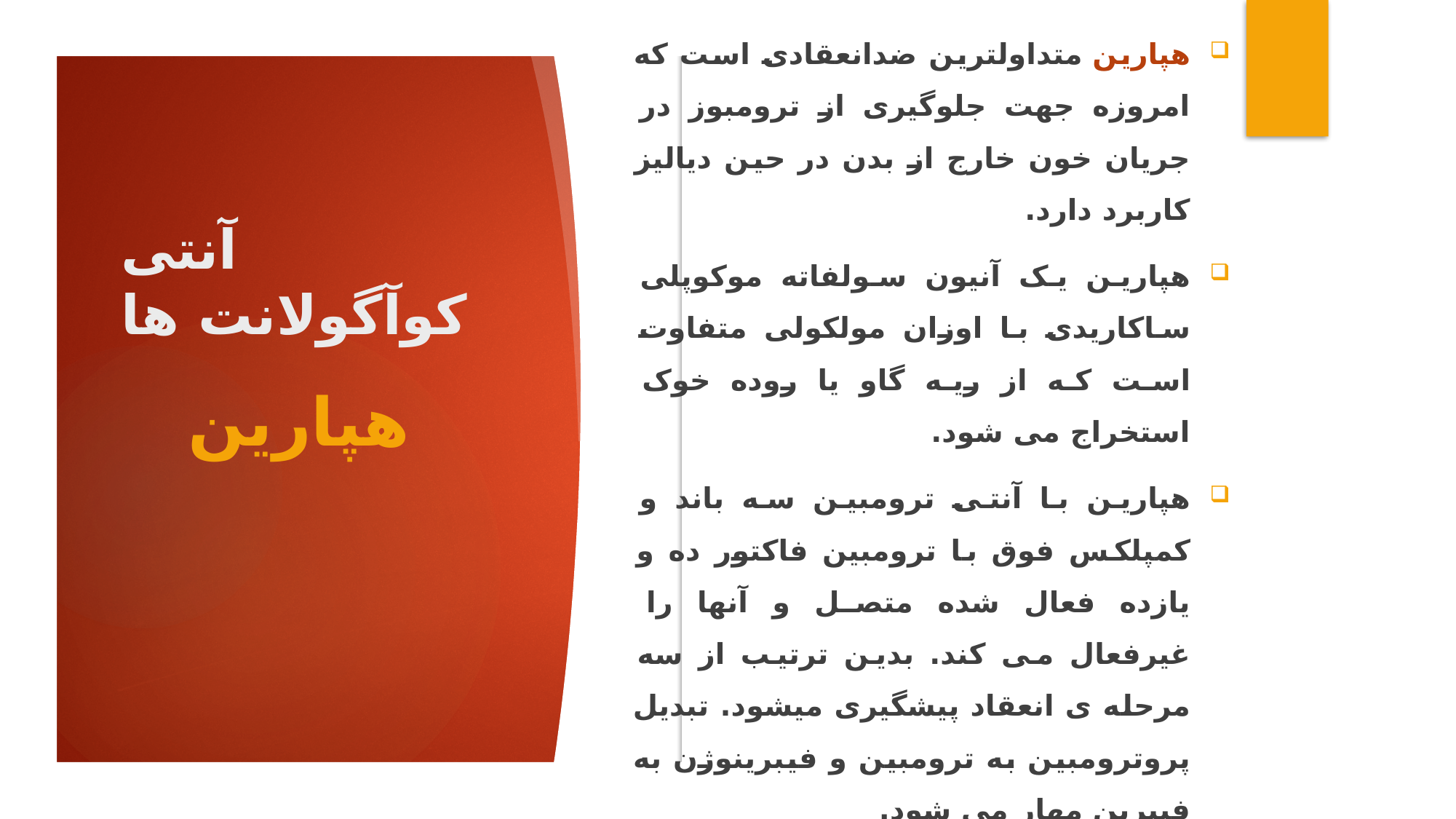

هپارین متداولترین ضدانعقادی است که امروزه جهت جلوگیری از ترومبوز در جریان خون خارج از بدن در حین دیالیز کاربرد دارد.
هپارین یک آنیون سولفاته موکوپلی ساکاریدی با اوزان مولکولی متفاوت است که از ریه گاو یا روده خوک استخراج می شود.
هپارین با آنتی ترومبین سه باند و کمپلکس فوق با ترومبین فاکتور ده و یازده فعال شده متصل و آنها را غیرفعال می کند. بدین ترتیب از سه مرحله ی انعقاد پیشگیری میشود. تبدیل پروترومبین به ترومبین و فیبرینوژن به فیبرین مهار می شود.
# آنتی کوآگولانت ها
هپارین